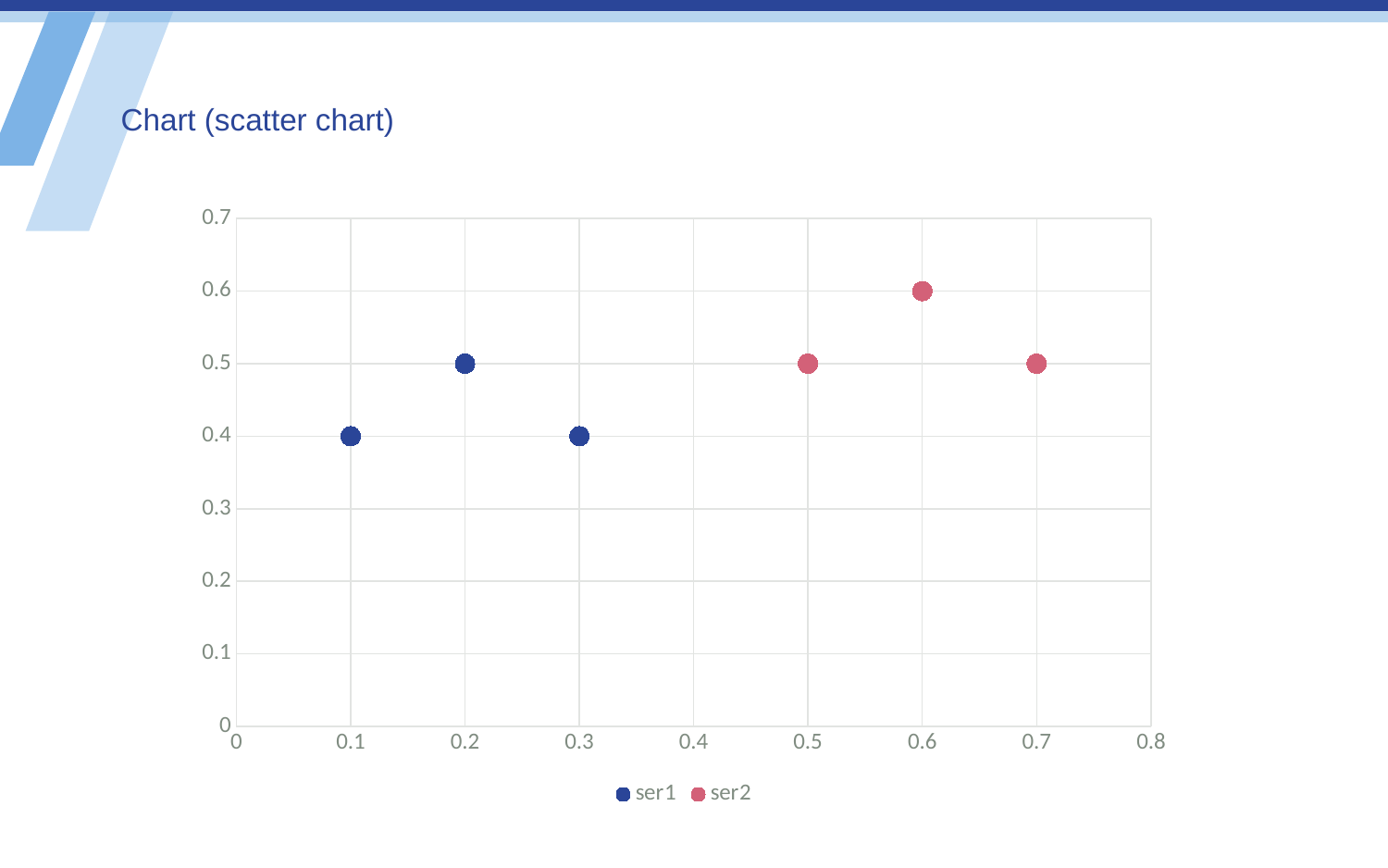

# Chart (scatter chart)

### Chart

| Category | ser1 | ser2 |
|---|---|---|